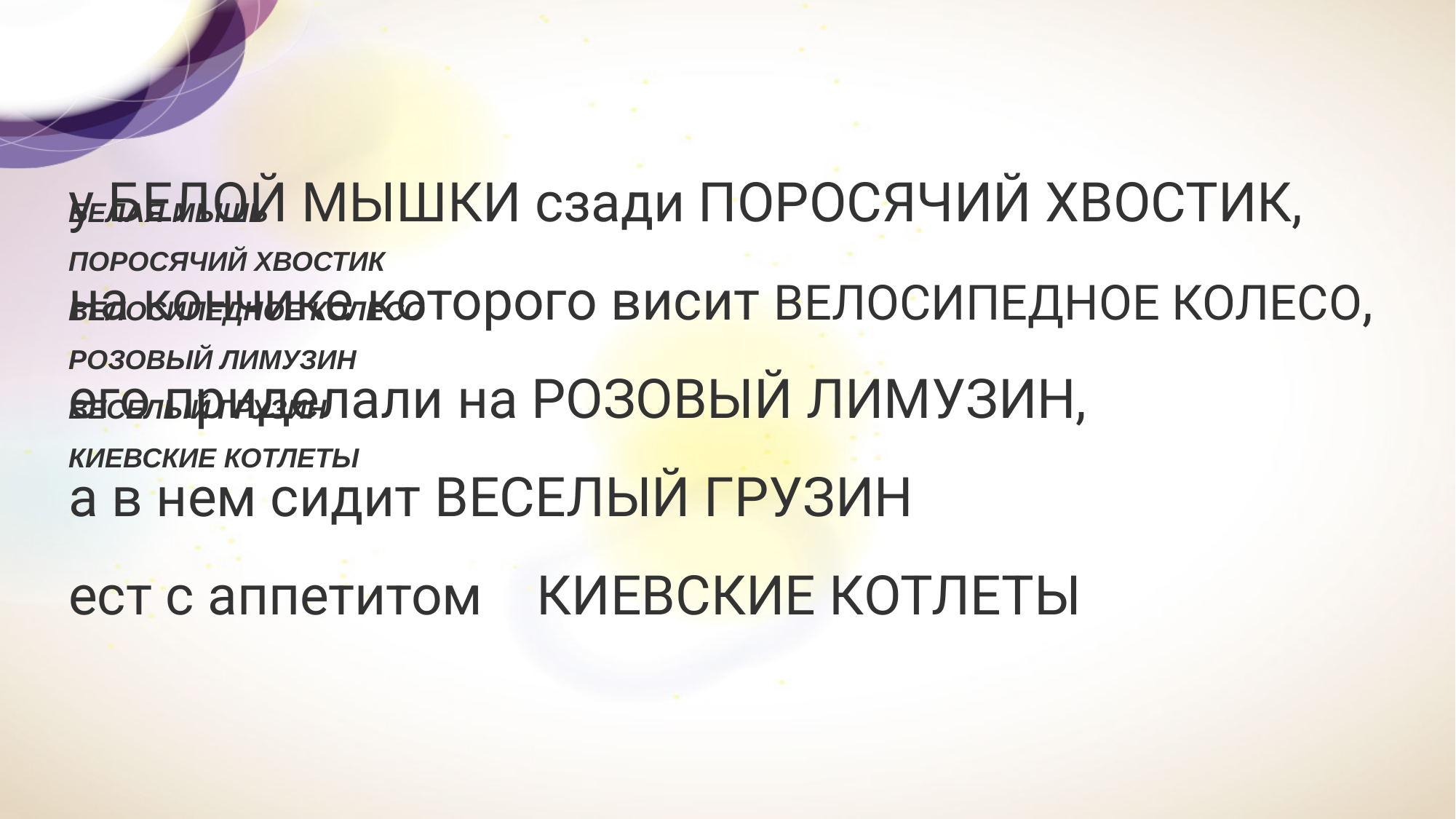

у БЕЛОЙ МЫШКИ сзади ПОРОСЯЧИЙ ХВОСТИК,
на кончике которого висит ВЕЛОСИПЕДНОЕ КОЛЕСО,
его приделали на РОЗОВЫЙ ЛИМУЗИН,
а в нем сидит ВЕСЕЛЫЙ ГРУЗИН
ест с аппетитом    КИЕВСКИЕ КОТЛЕТЫ
БЕЛАЯ МЫШЬ
ПОРОСЯЧИЙ ХВОСТИК
ВЕЛОСИПЕДНОЕ КОЛЕСО
РОЗОВЫЙ ЛИМУЗИН
ВЕСЕЛЫЙ ГРУЗИН
КИЕВСКИЕ КОТЛЕТЫ